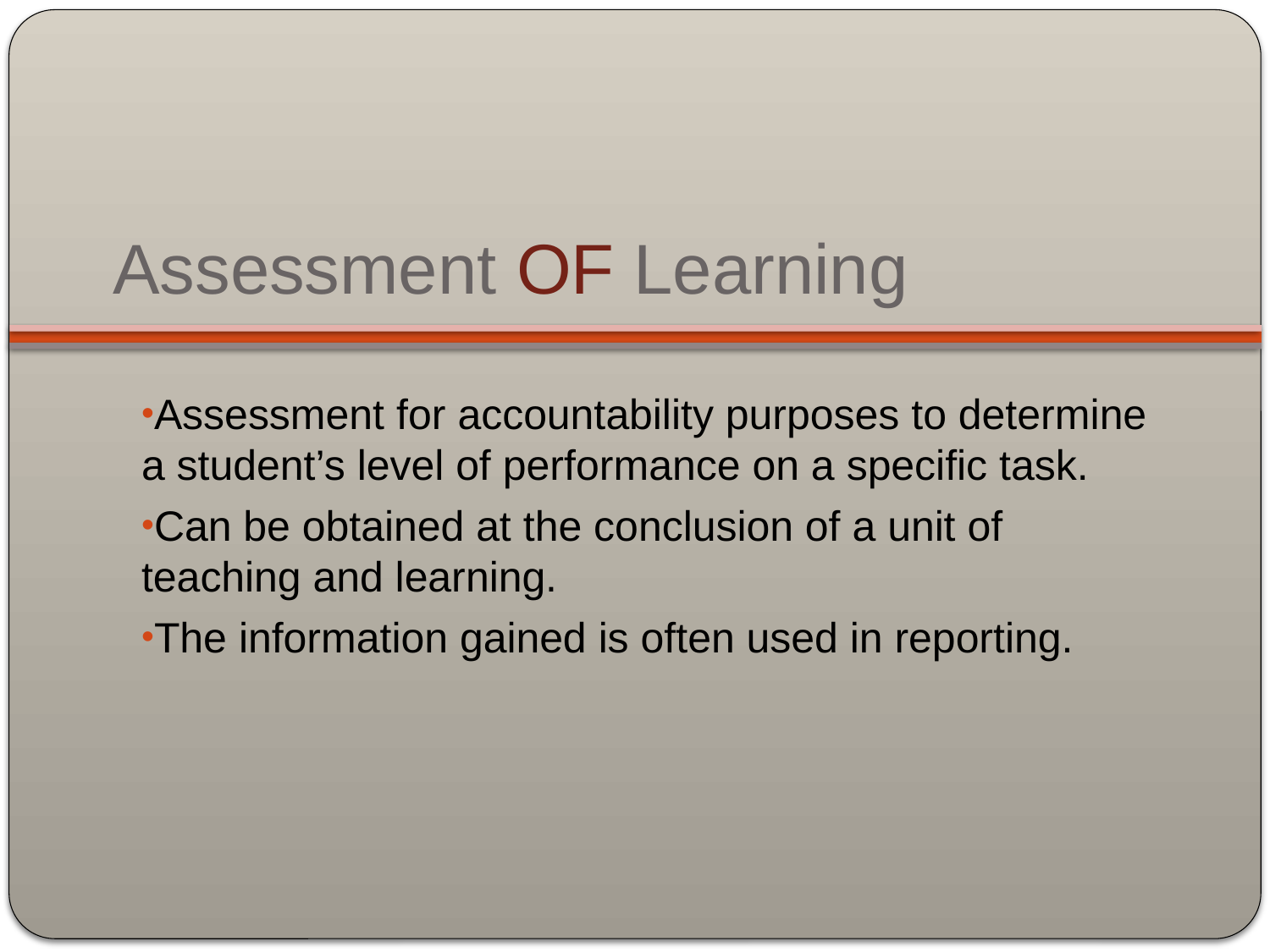

# Assessment OF Learning
Assessment for accountability purposes to determine a student’s level of performance on a specific task.
Can be obtained at the conclusion of a unit of teaching and learning.
The information gained is often used in reporting.